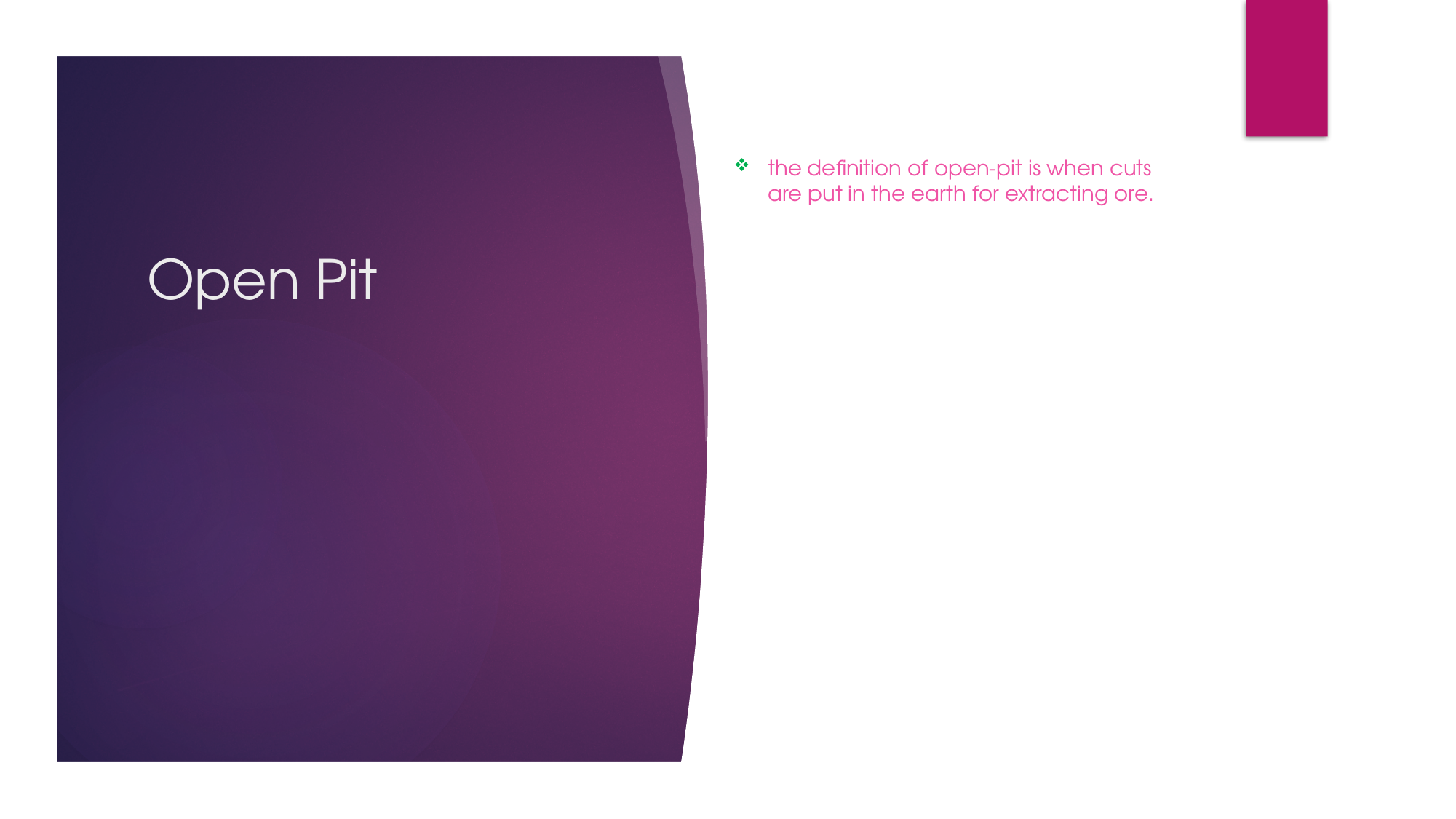

# Open Pit
the definition of open-pit is when cuts are put in the earth for extracting ore.